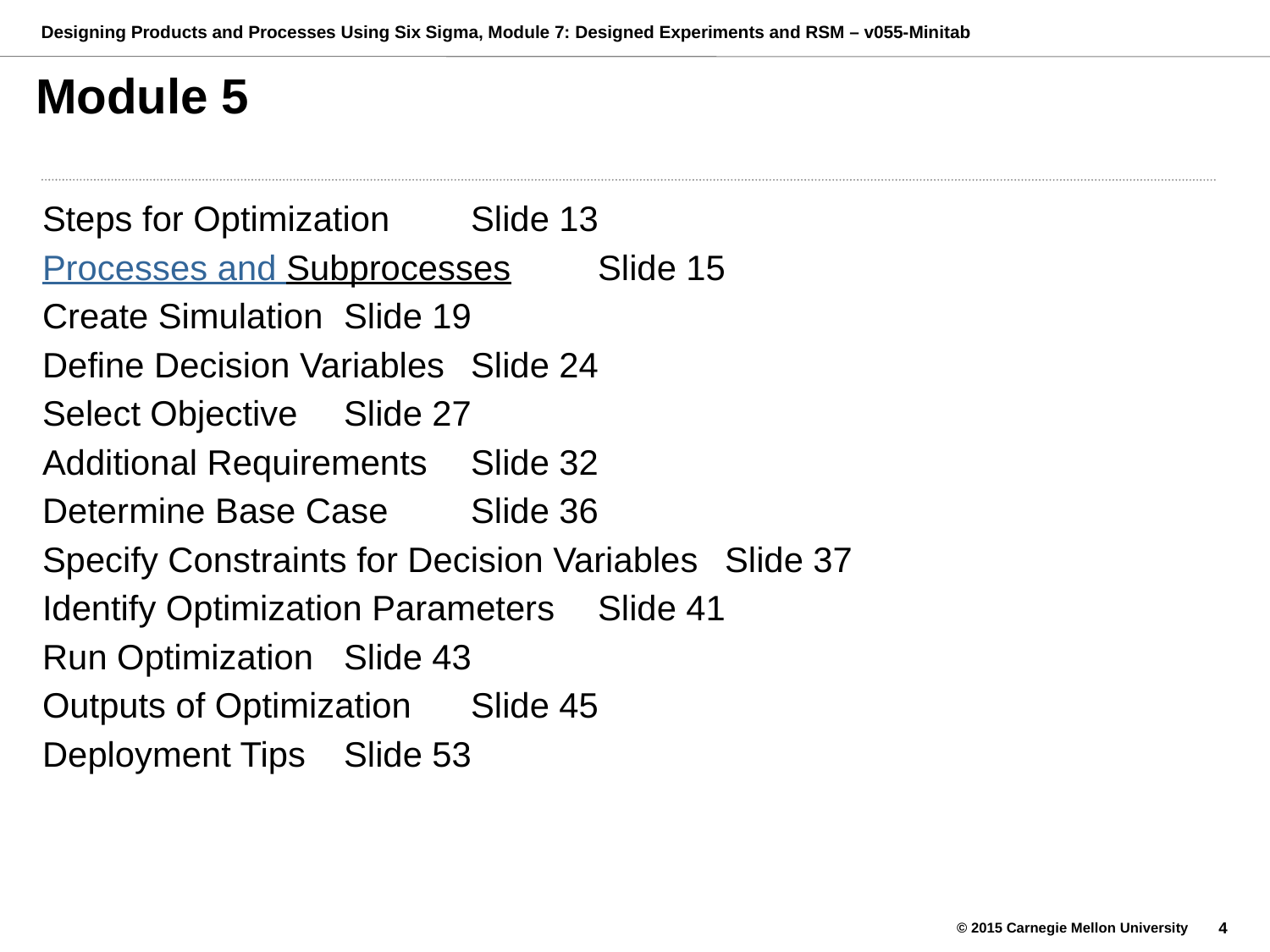

# Module 5
Steps for Optimization	Slide 13
Processes and Subprocesses	Slide 15
Create Simulation	Slide 19
Define Decision Variables	Slide 24
Select Objective	Slide 27
Additional Requirements	Slide 32
Determine Base Case	Slide 36
Specify Constraints for Decision Variables	Slide 37
Identify Optimization Parameters	Slide 41
Run Optimization	Slide 43
Outputs of Optimization	Slide 45
Deployment Tips	Slide 53